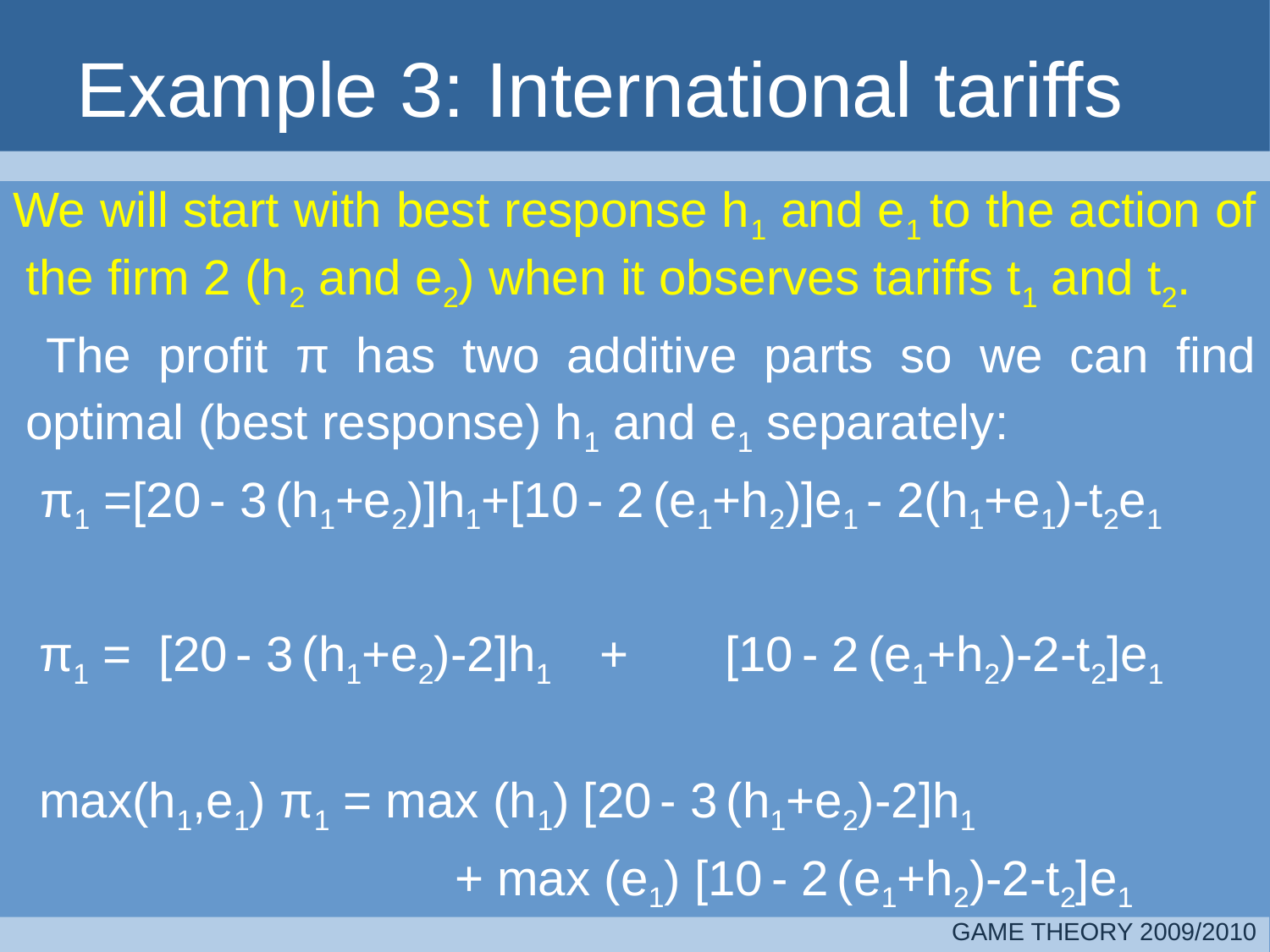

# Example 3: International tariffs
We will start with best response h1 and e1 to the action of the firm 2 (h2 and e2) when it observes tariffs t1 and t2.
	 The profit π has two additive parts so we can find optimal (best response) h1 and e1 separately:
  π1 =[20 - 3 (h1+e2)]h1+[10 - 2 (e1+h2)]e1 - 2(h1+e1)-t2e1

	 π1 =  [20 - 3 (h1+e2)-2]h1      +       [10 - 2 (e1+h2)-2-t2]e1

	 max(h1,e1) π1 = max (h1) [20 - 3 (h1+e2)-2]h1
				      + max (e1) [10 - 2 (e1+h2)-2-t2]e1

GAME THEORY 2009/2010